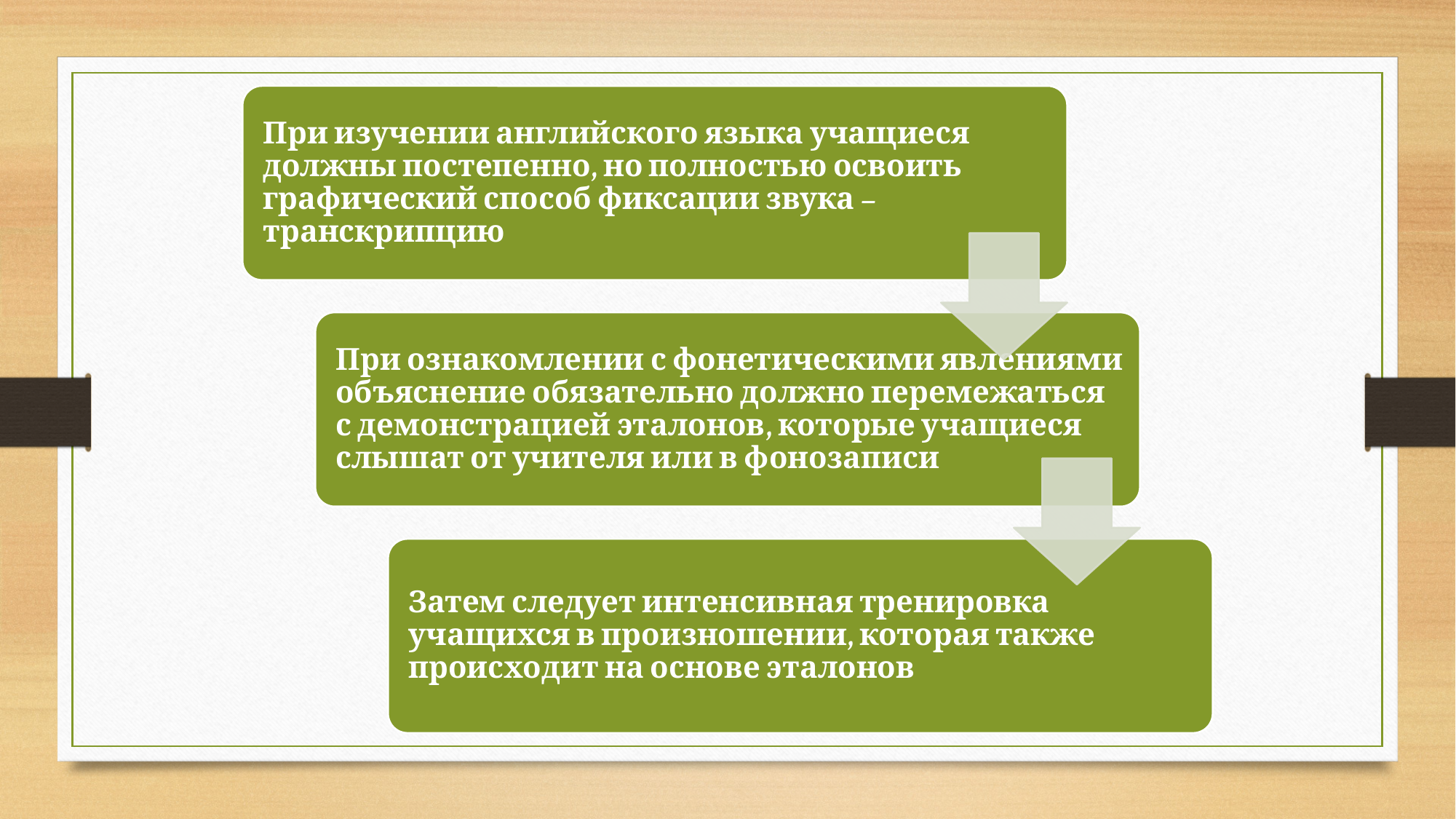

При изучении английского языка учащиеся должны постепенно, но полностью освоить графический способ фиксации звука – транскрипцию
При ознакомлении с фонетическими явлениями объяснение обязательно должно перемежаться с демонстрацией эталонов, которые учащиеся слышат от учителя или в фонозаписи
Затем следует интенсивная тренировка учащихся в произношении, которая также происходит на основе эталонов